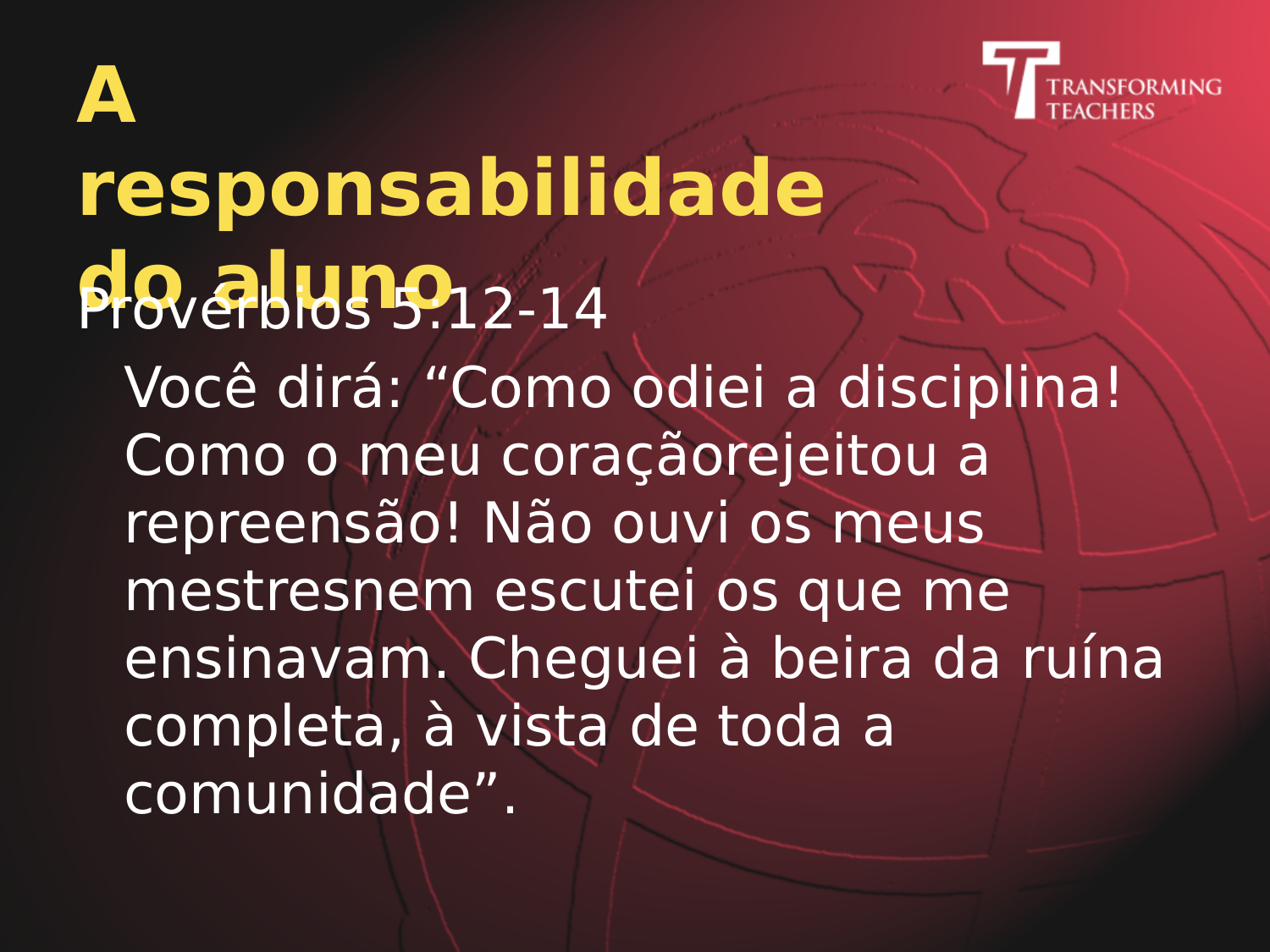

# A responsabilidade do aluno
Provérbios 5:12-14
	Você dirá: “Como odiei a disciplina!Como o meu coraçãorejeitou a repreensão! Não ouvi os meus mestresnem escutei os que me ensinavam. Cheguei à beira da ruína completa, à vista de toda a comunidade”.